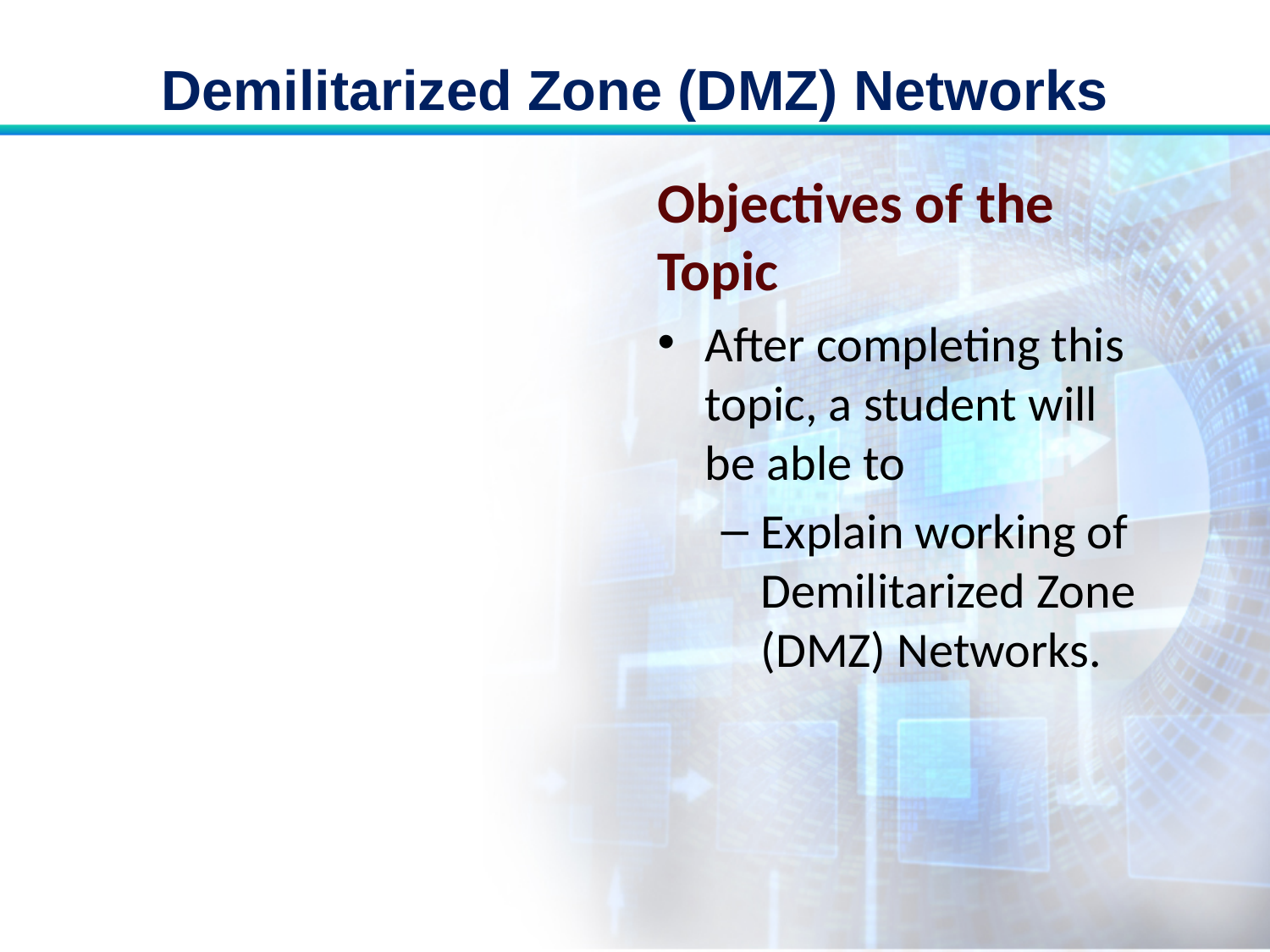

# Demilitarized Zone (DMZ) Networks
Objectives of the Topic
After completing this topic, a student will be able to
Explain working of Demilitarized Zone (DMZ) Networks.